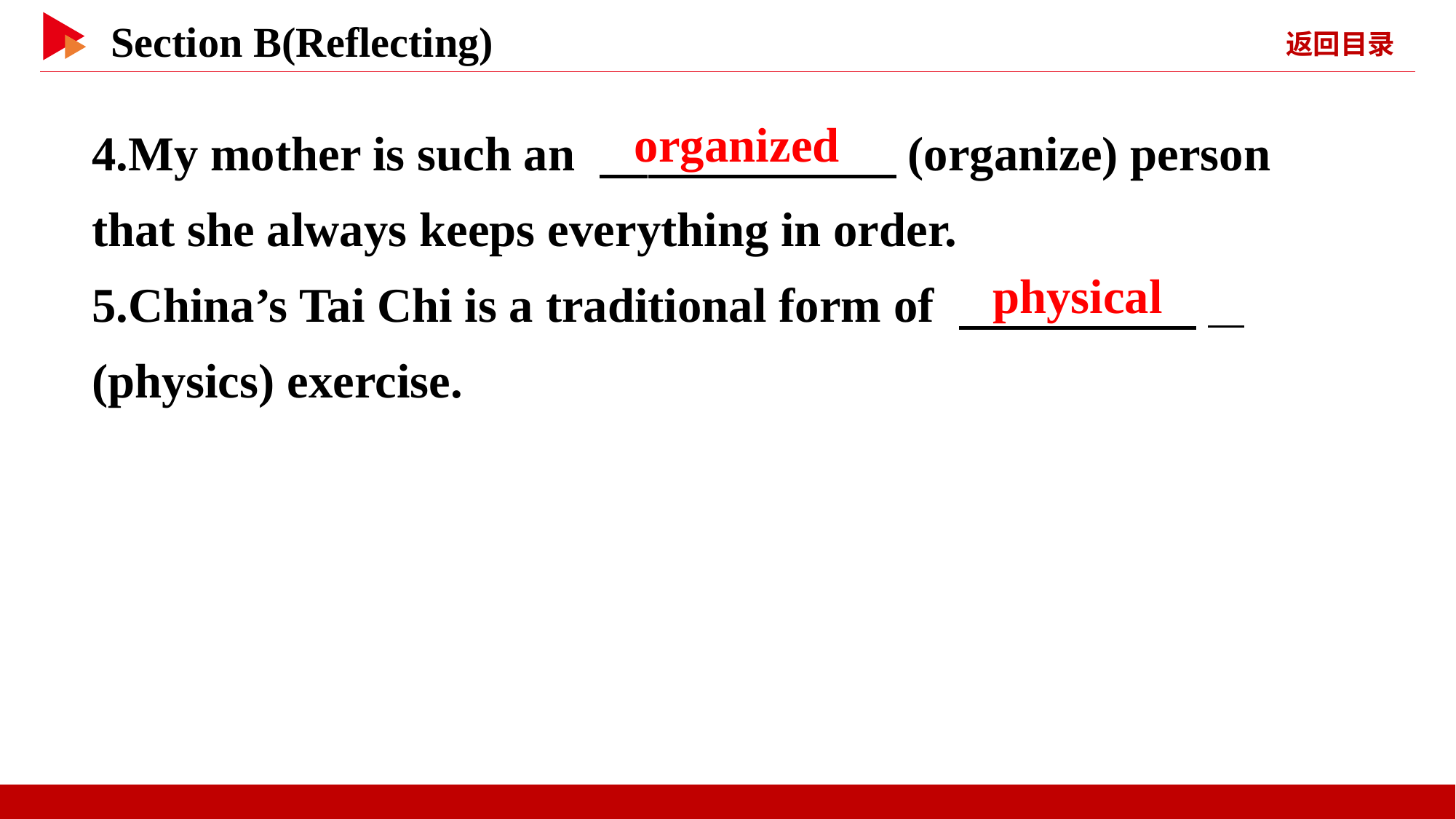

4.My mother is such an 　                  　(organize) person that she always keeps everything in order.
5.China’s Tai Chi is a traditional form of 　                 _
(physics) exercise.
organized
physical